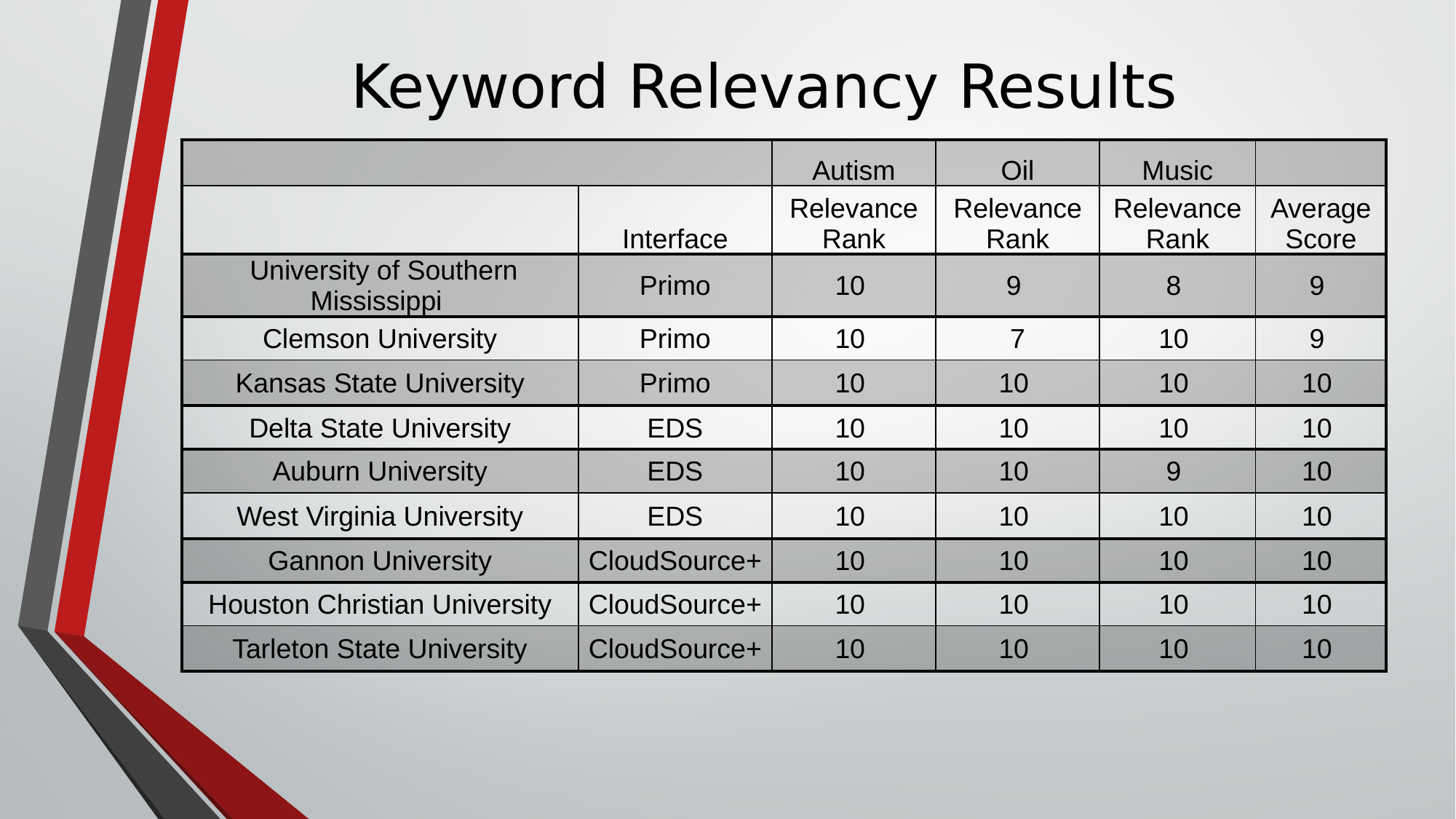

# Keyword Relevancy Results
|  |  | Autism | Oil | Music |  |
| --- | --- | --- | --- | --- | --- |
|  | Interface | Relevance Rank | Relevance Rank | Relevance Rank | Average Score |
| University of Southern Mississippi | Primo | 10 | 9 | 8 | 9 |
| Clemson University | Primo | 10 | 7 | 10 | 9 |
| Kansas State University | Primo | 10 | 10 | 10 | 10 |
| Delta State University | EDS | 10 | 10 | 10 | 10 |
| Auburn University | EDS | 10 | 10 | 9 | 10 |
| West Virginia University | EDS | 10 | 10 | 10 | 10 |
| Gannon University | CloudSource+ | 10 | 10 | 10 | 10 |
| Houston Christian University | CloudSource+ | 10 | 10 | 10 | 10 |
| Tarleton State University | CloudSource+ | 10 | 10 | 10 | 10 |